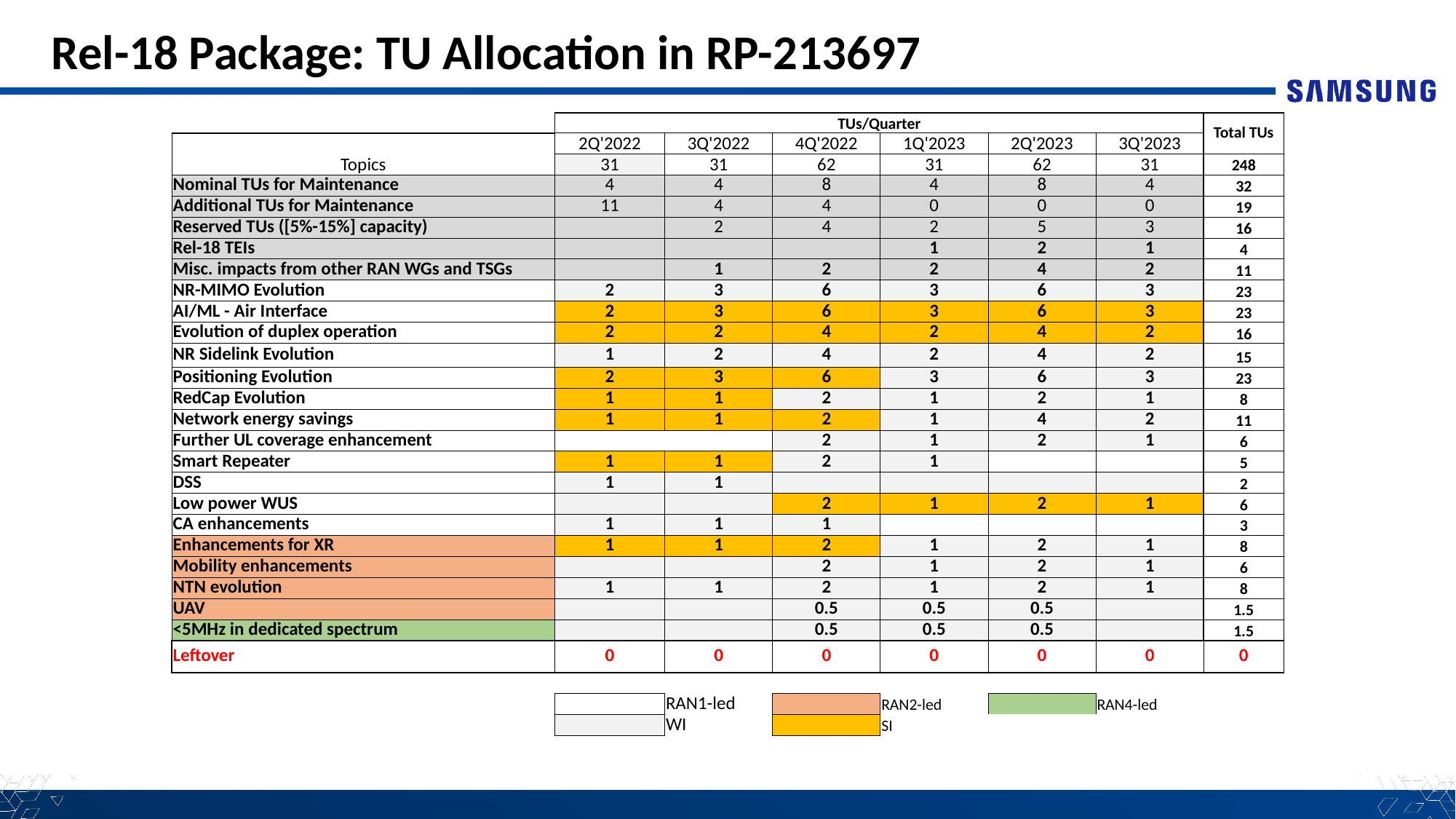

# Rel-18 Package: TU Allocation in RP-213697
|  | TUs/Quarter |  |  |  |  |  | Total TUs |
| --- | --- | --- | --- | --- | --- | --- | --- |
| Topics | 2Q'2022 | 3Q'2022 | 4Q'2022 | 1Q'2023 | 2Q'2023 | 3Q'2023 |  |
|  | 31 | 31 | 62 | 31 | 62 | 31 | 248 |
| Nominal TUs for Maintenance | 4 | 4 | 8 | 4 | 8 | 4 | 32 |
| Additional TUs for Maintenance | 11 | 4 | 4 | 0 | 0 | 0 | 19 |
| Reserved TUs ([5%-15%] capacity) |  | 2 | 4 | 2 | 5 | 3 | 16 |
| Rel-18 TEIs |  |  |  | 1 | 2 | 1 | 4 |
| Misc. impacts from other RAN WGs and TSGs |  | 1 | 2 | 2 | 4 | 2 | 11 |
| NR-MIMO Evolution | 2 | 3 | 6 | 3 | 6 | 3 | 23 |
| AI/ML - Air Interface | 2 | 3 | 6 | 3 | 6 | 3 | 23 |
| Evolution of duplex operation | 2 | 2 | 4 | 2 | 4 | 2 | 16 |
| NR Sidelink Evolution | 1 | 2 | 4 | 2 | 4 | 2 | 15 |
| Positioning Evolution | 2 | 3 | 6 | 3 | 6 | 3 | 23 |
| RedCap Evolution | 1 | 1 | 2 | 1 | 2 | 1 | 8 |
| Network energy savings | 1 | 1 | 2 | 1 | 4 | 2 | 11 |
| Further UL coverage enhancement |  |  | 2 | 1 | 2 | 1 | 6 |
| Smart Repeater | 1 | 1 | 2 | 1 |  |  | 5 |
| DSS | 1 | 1 |  |  |  |  | 2 |
| Low power WUS |  |  | 2 | 1 | 2 | 1 | 6 |
| CA enhancements | 1 | 1 | 1 |  |  |  | 3 |
| Enhancements for XR | 1 | 1 | 2 | 1 | 2 | 1 | 8 |
| Mobility enhancements |  |  | 2 | 1 | 2 | 1 | 6 |
| NTN evolution | 1 | 1 | 2 | 1 | 2 | 1 | 8 |
| UAV |  |  | 0.5 | 0.5 | 0.5 |  | 1.5 |
| <5MHz in dedicated spectrum |  |  | 0.5 | 0.5 | 0.5 |  | 1.5 |
| Leftover | 0 | 0 | 0 | 0 | 0 | 0 | 0 |
|  |  |  |  |  |  |  |  |
|  |  | RAN1-led |  | RAN2-led |  | RAN4-led |  |
|  |  | WI |  | SI |  |  |  |